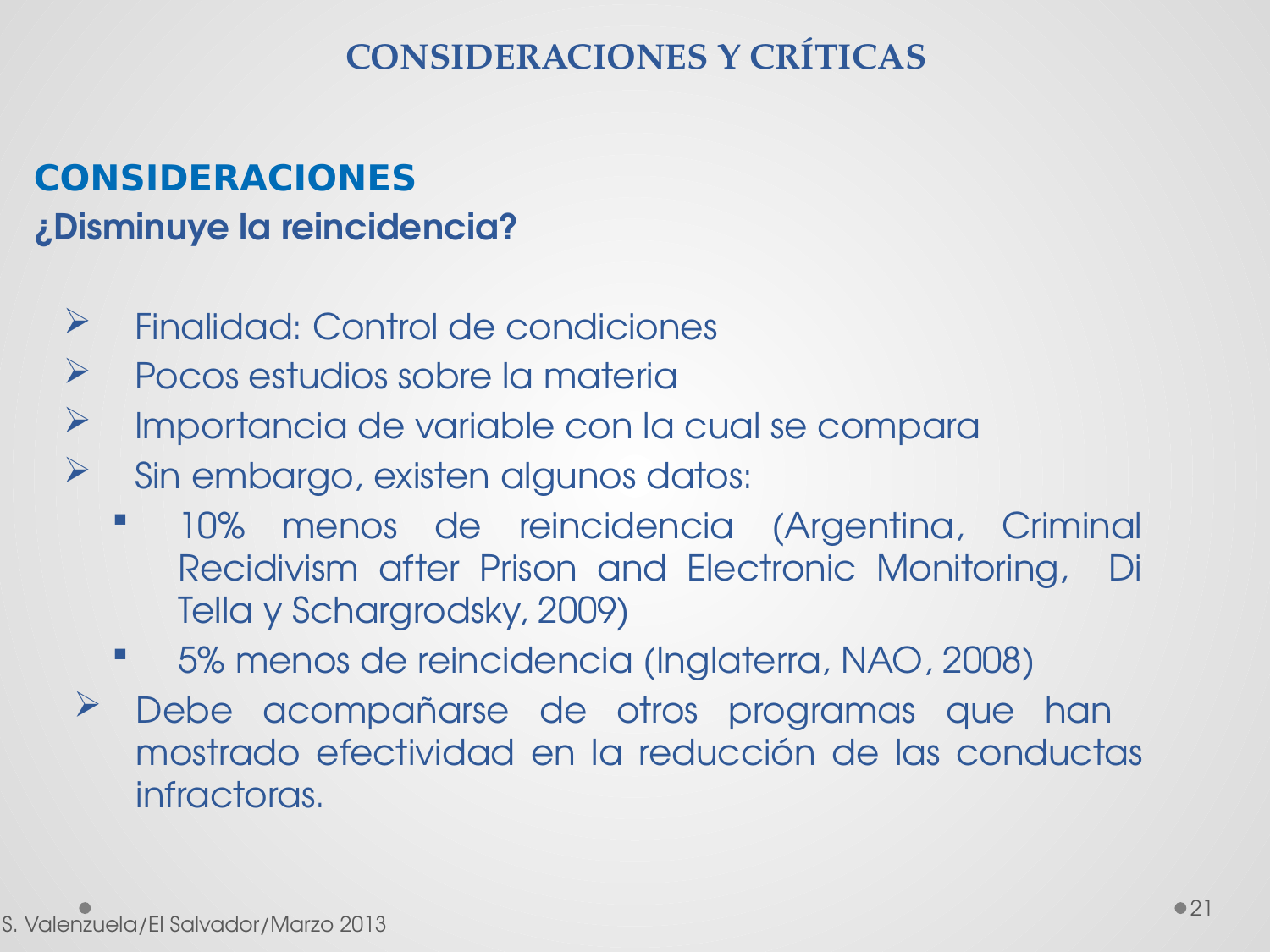

# CONSIDERACIONES Y CRÍTICAS
CONSIDERACIONES
¿Disminuye la reincidencia?

Finalidad: Control de condiciones
Pocos estudios sobre la materia
Importancia de variable con la cual se compara
Sin embargo, existen algunos datos:
10% menos de reincidencia (Argentina, Criminal Recidivism after Prison and Electronic Monitoring,  Di Tella y Schargrodsky, 2009)
5% menos de reincidencia (Inglaterra, NAO, 2008)
Debe acompañarse de otros programas que han  mostrado efectividad en la reducción de las conductas infractoras.

21
S. Valenzuela/El Salvador/Marzo 2013